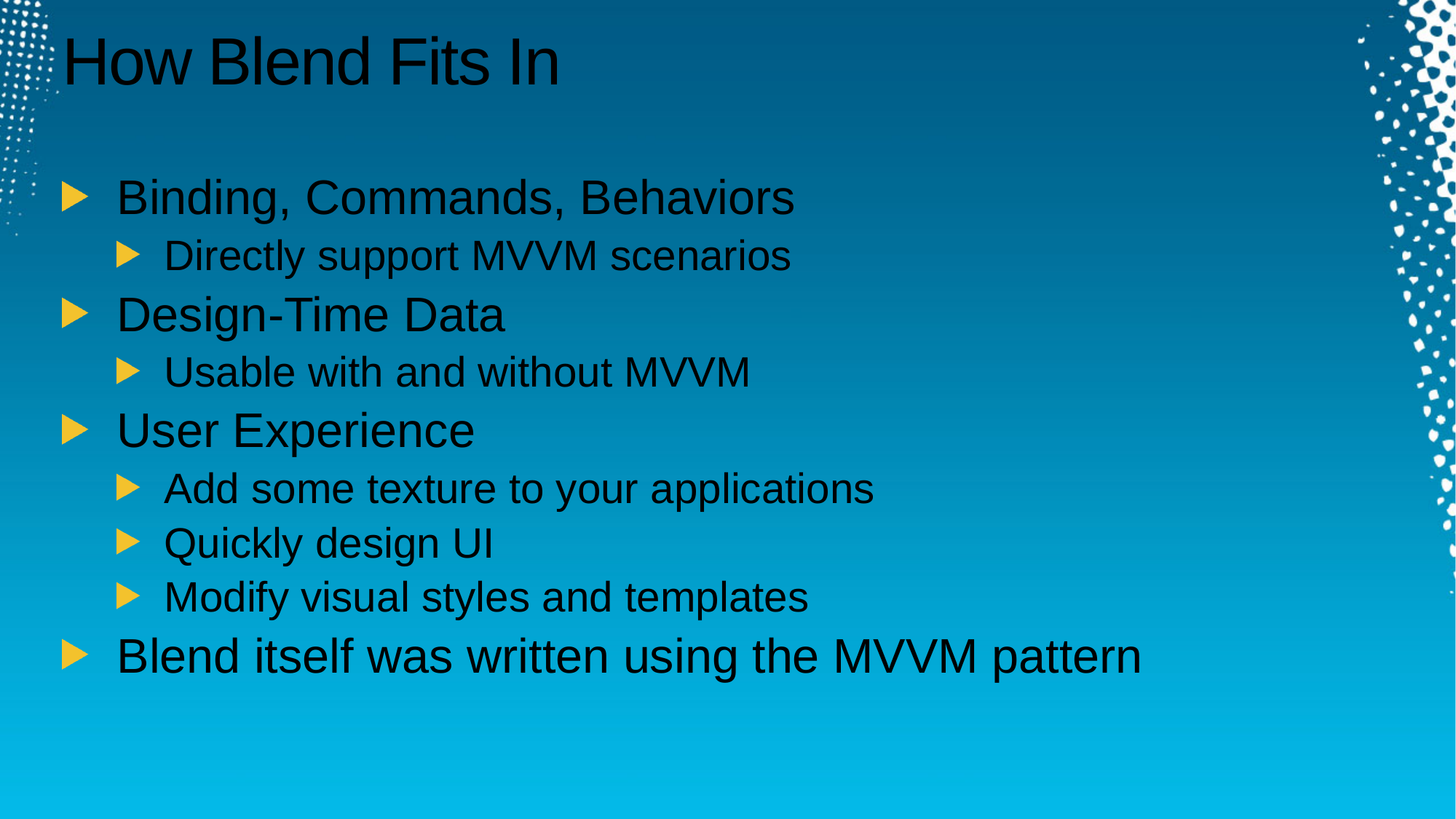

# How Blend Fits In
Binding, Commands, Behaviors
Directly support MVVM scenarios
Design-Time Data
Usable with and without MVVM
User Experience
Add some texture to your applications
Quickly design UI
Modify visual styles and templates
Blend itself was written using the MVVM pattern